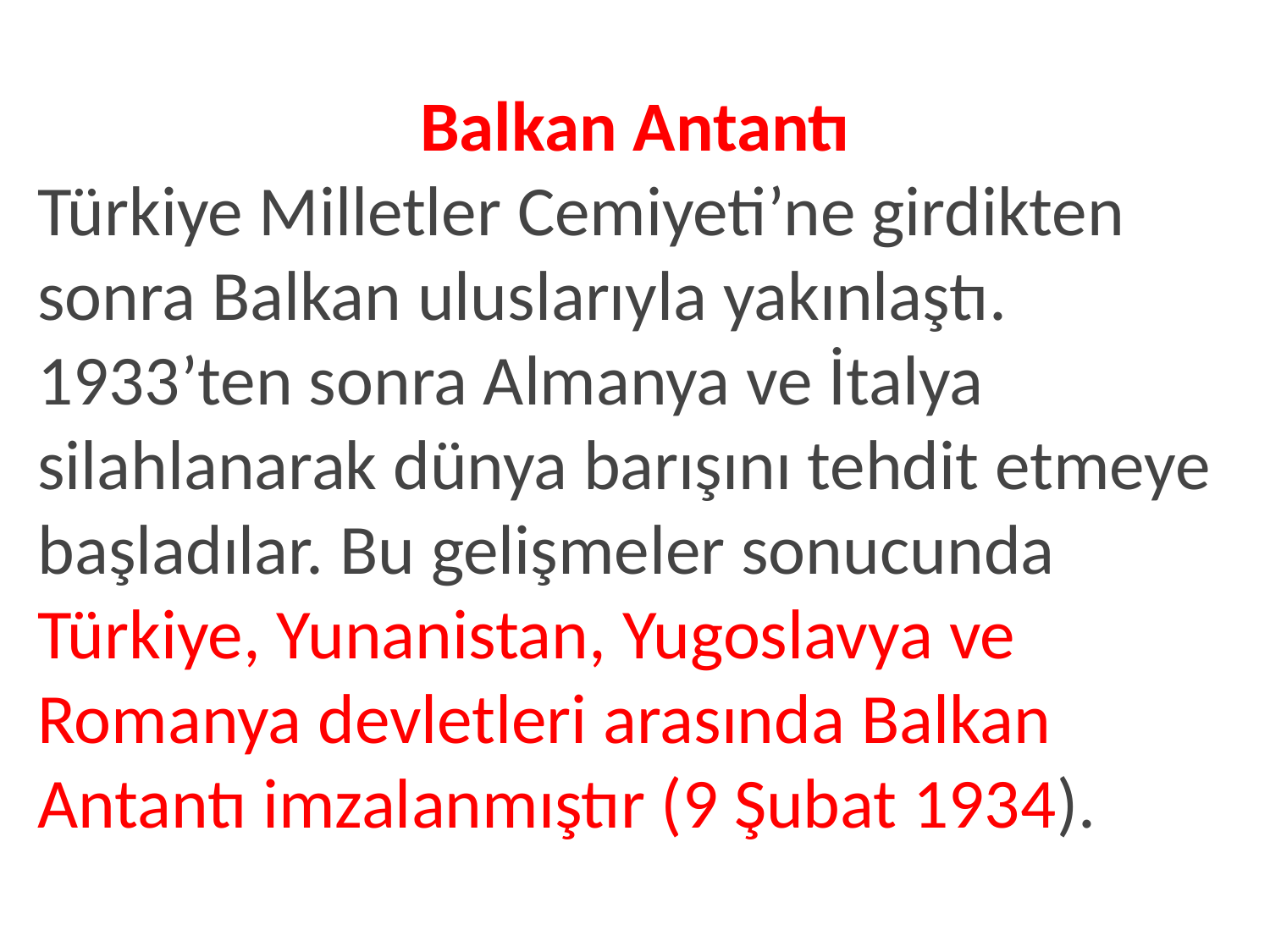

Balkan Antantı
Türkiye Milletler Cemiyeti’ne girdikten sonra Balkan uluslarıyla yakınlaştı. 1933’ten sonra Almanya ve İtalya silahlanarak dünya barışını tehdit etmeye başladılar. Bu gelişmeler sonucunda Türkiye, Yunanistan, Yugoslavya ve Romanya devletleri arasında Balkan Antantı imzalanmıştır (9 Şubat 1934).